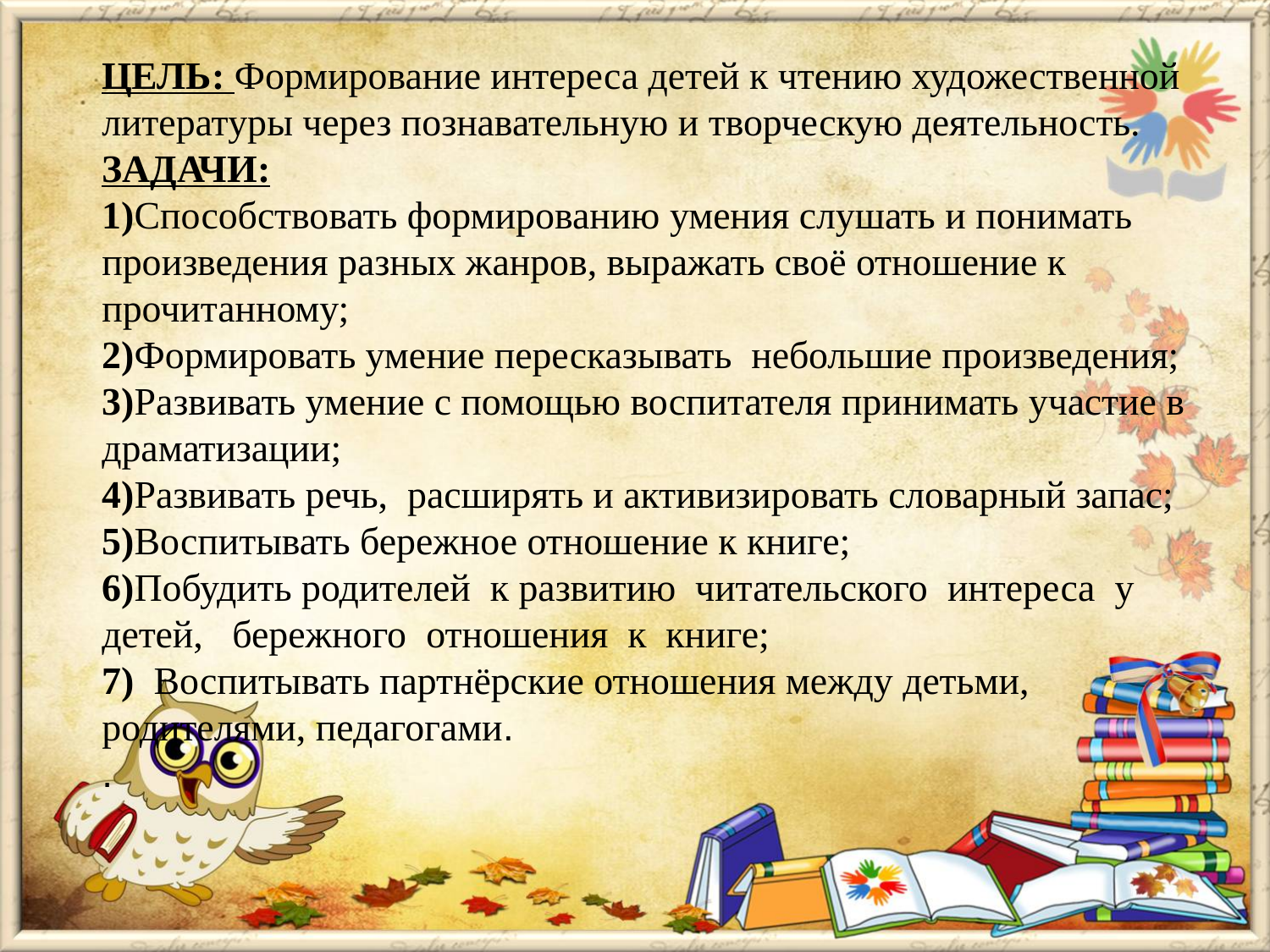

# ЦЕЛЬ: Формирование интереса детей к чтению художественной литературы через познавательную и творческую деятельность.   ЗАДАЧИ: 1)Способствовать формированию умения слушать и понимать произведения разных жанров, выражать своё отношение к прочитанному; 2)Формировать умение пересказывать  небольшие произведения; 3)Развивать умение с помощью воспитателя принимать участие в драматизации; 4)Развивать речь,  расширять и активизировать словарный запас; 5)Воспитывать бережное отношение к книге; 6)Побудить родителей  к развитию  читательского  интереса  у  детей,   бережного  отношения  к  книге; 7)  Воспитывать партнёрские отношения между детьми, родителями, педагогами. .